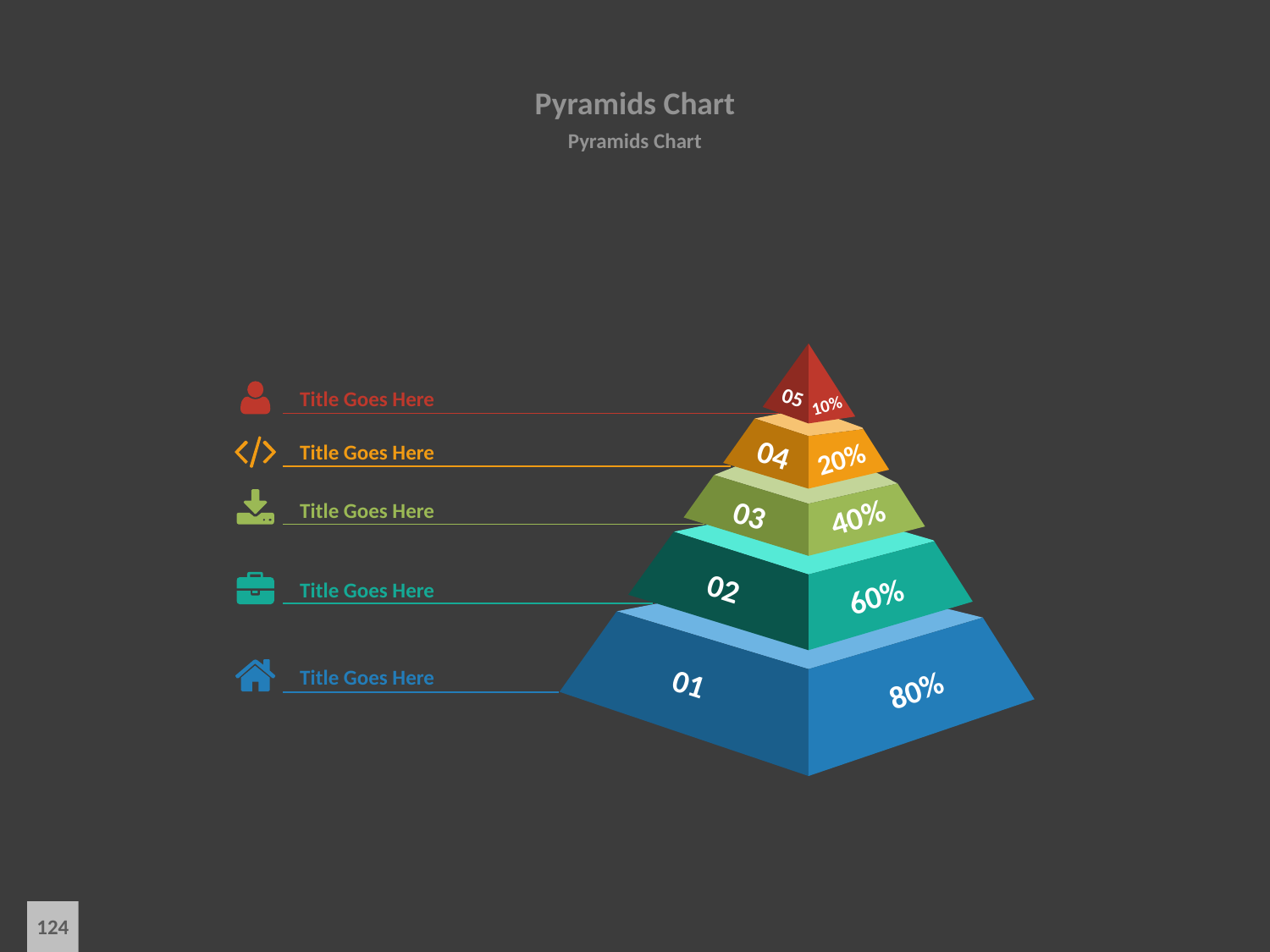

# Pyramids Chart
Pyramids Chart

05
Title Goes Here

10%

04
Title Goes Here
20%

03

40%
Title Goes Here

02
60%
Title Goes Here

01
Title Goes Here

80%